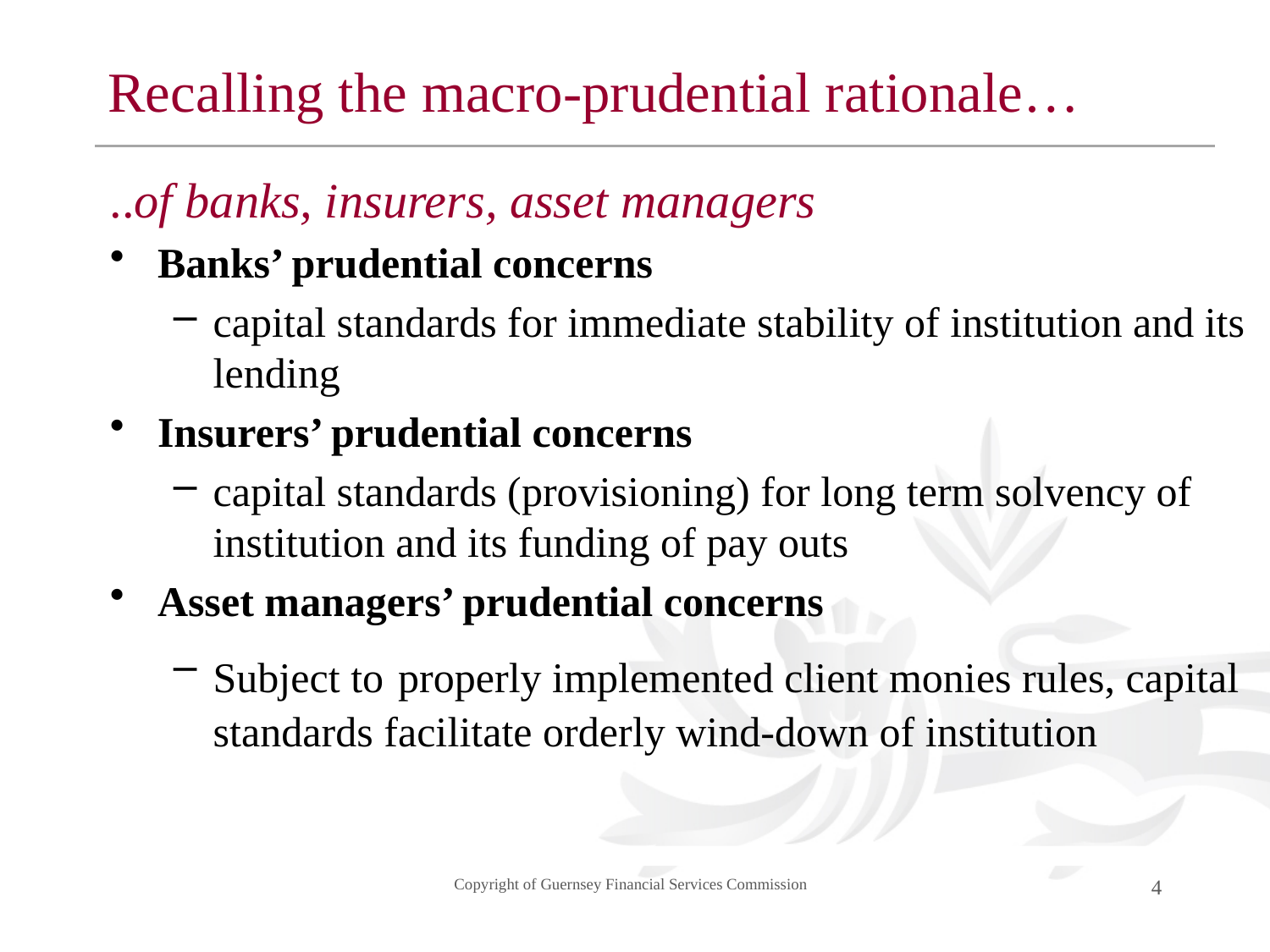

# Recalling the macro-prudential rationale…
..of banks, insurers, asset managers
Banks’ prudential concerns
capital standards for immediate stability of institution and its lending
Insurers’ prudential concerns
capital standards (provisioning) for long term solvency of institution and its funding of pay outs
Asset managers’ prudential concerns
Subject to properly implemented client monies rules, capital standards facilitate orderly wind-down of institution

Copyright of Guernsey Financial Services Commission
4